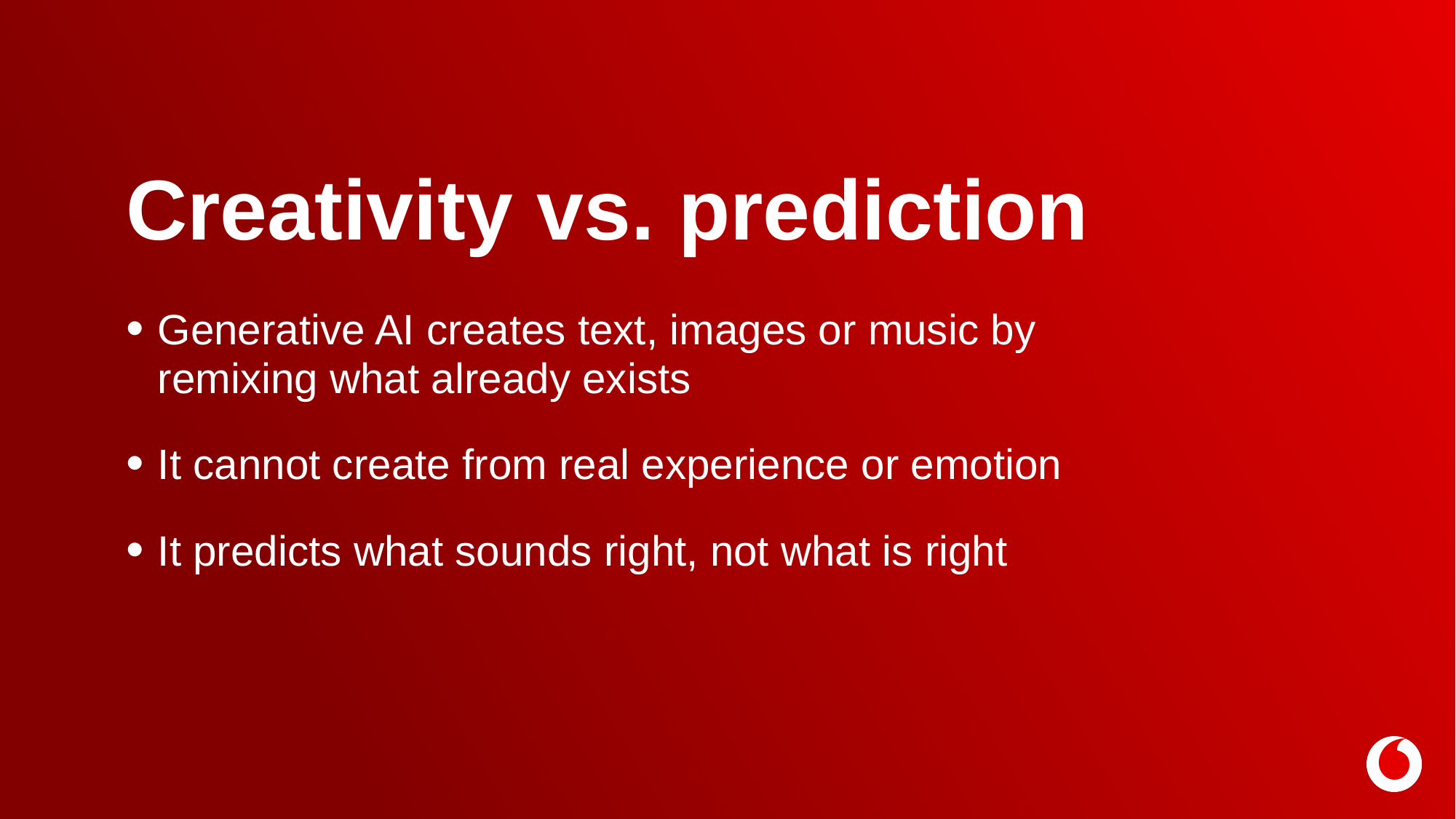

Creativity vs. prediction
Generative AI creates text, images or music by remixing what already exists
It cannot create from real experience or emotion
It predicts what sounds right, not what is right